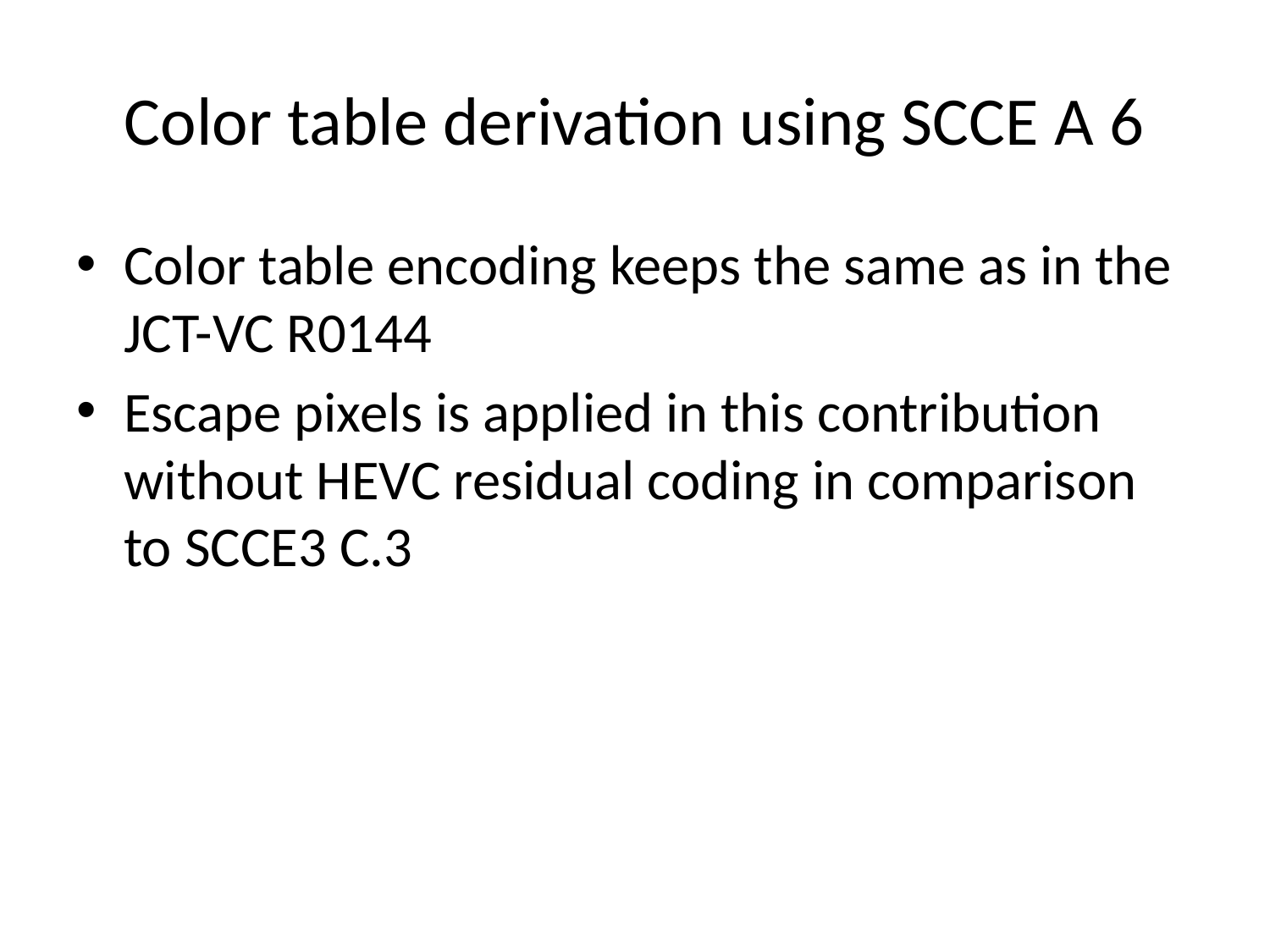

# Color table derivation using SCCE A 6
Color table encoding keeps the same as in the JCT-VC R0144
Escape pixels is applied in this contribution without HEVC residual coding in comparison to SCCE3 C.3